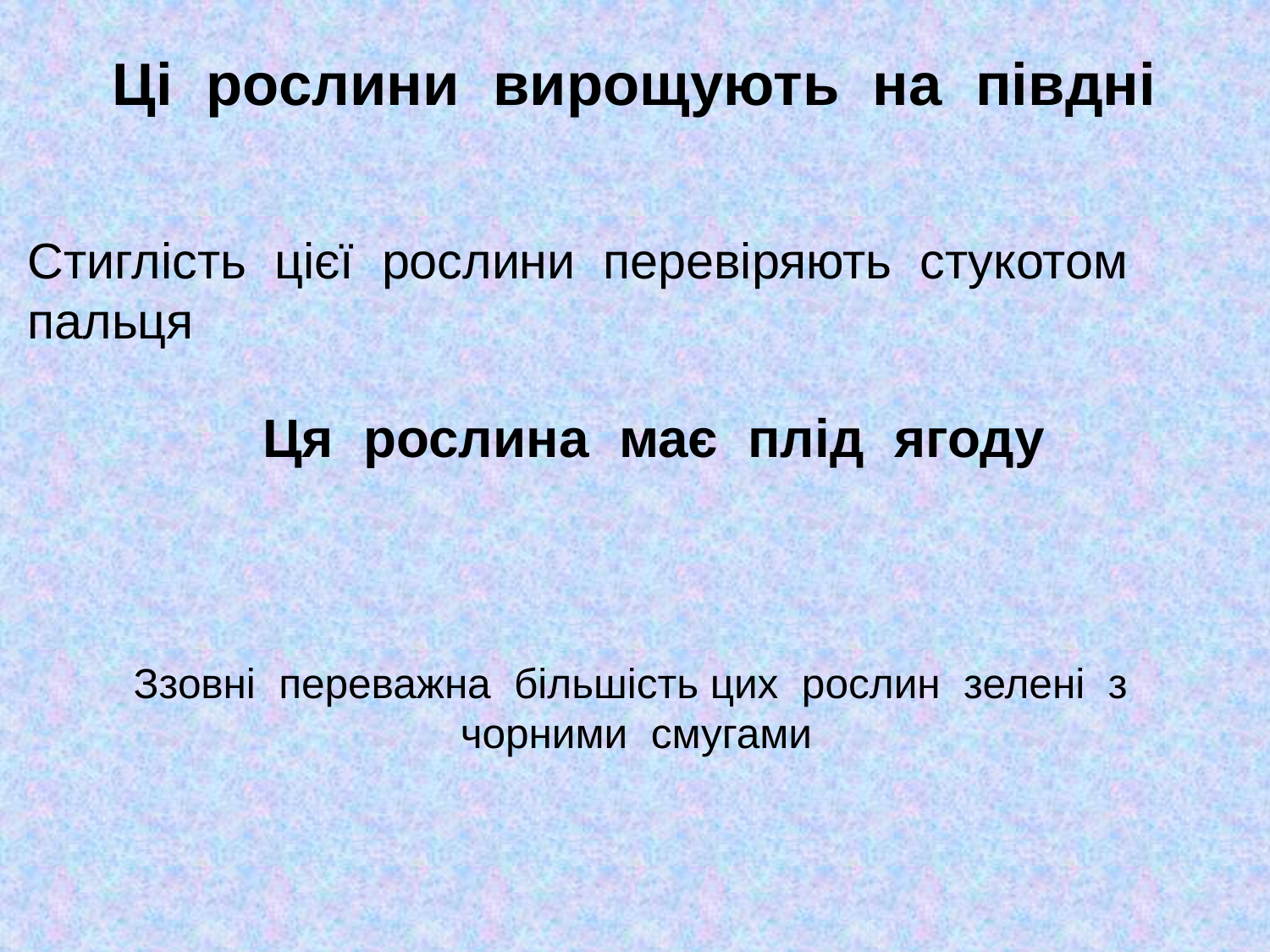

# Ці  рослини  вирощують  на  півдні
Стиглість  цієї  рослини  перевіряють  стукотом  пальця
Ця  рослина  має  плід  ягоду

Ззовні  переважна  більшість цих  рослин  зелені  з  чорними  смугами